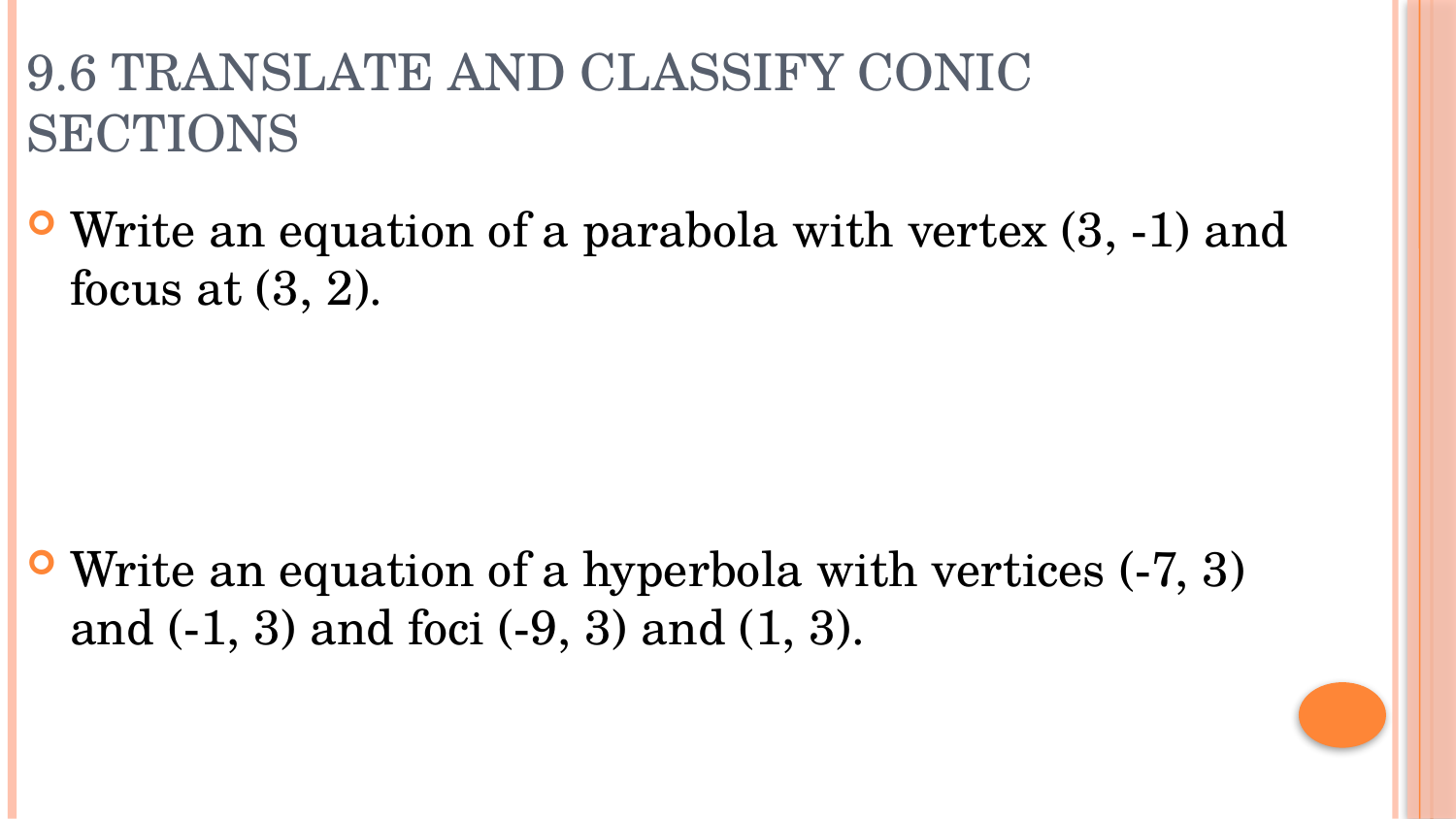

# 9.6 Translate and Classify Conic Sections
Write an equation of a parabola with vertex (3, -1) and focus at (3, 2).

Write an equation of a hyperbola with vertices (-7, 3) and (-1, 3) and foci (-9, 3) and (1, 3).